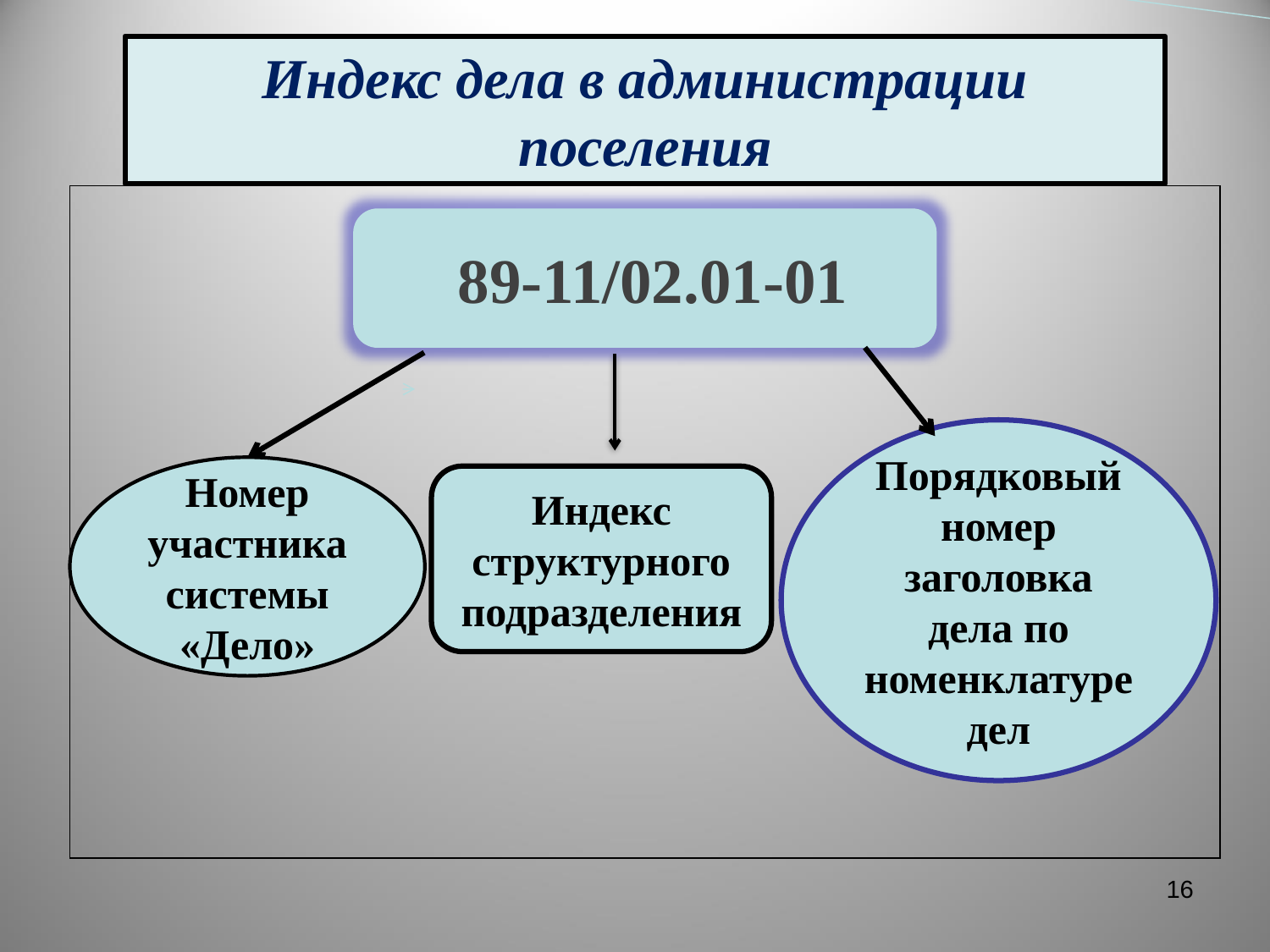

Индекс дела в администрации поселения

 89-11/02.01-01
Порядковый номер заголовка дела по номенклатуре дел
Номер участника системы «Дело»
Индекс структурного подразделения
16